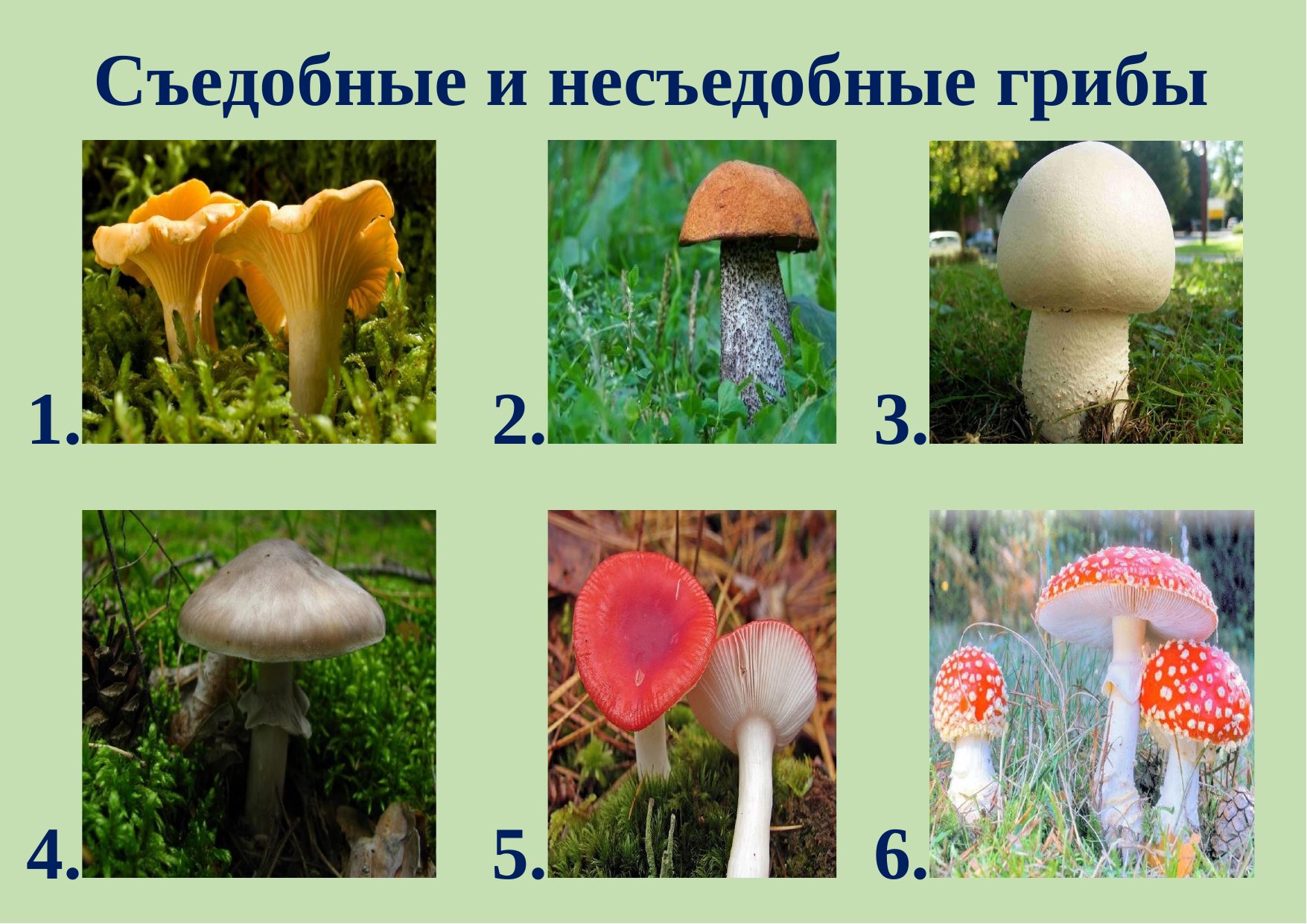

# Съедобные и несъедобные грибы

1.
2.
3.

4.
5.
6.